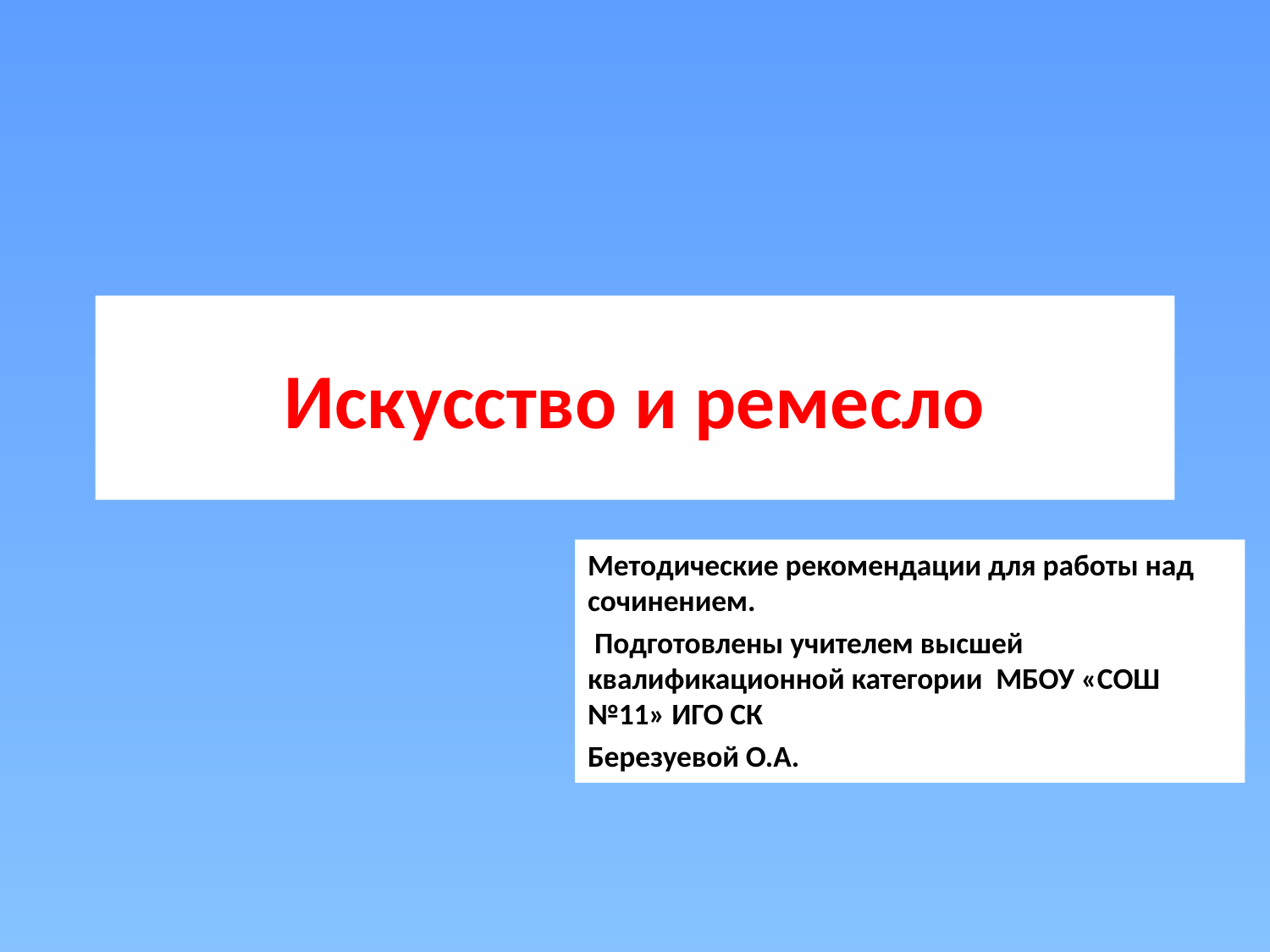

# Искусство и ремесло
Методические рекомендации для работы над сочинением.
 Подготовлены учителем высшей квалификационной категории  МБОУ «СОШ №11» ИГО СК
Березуевой О.А.